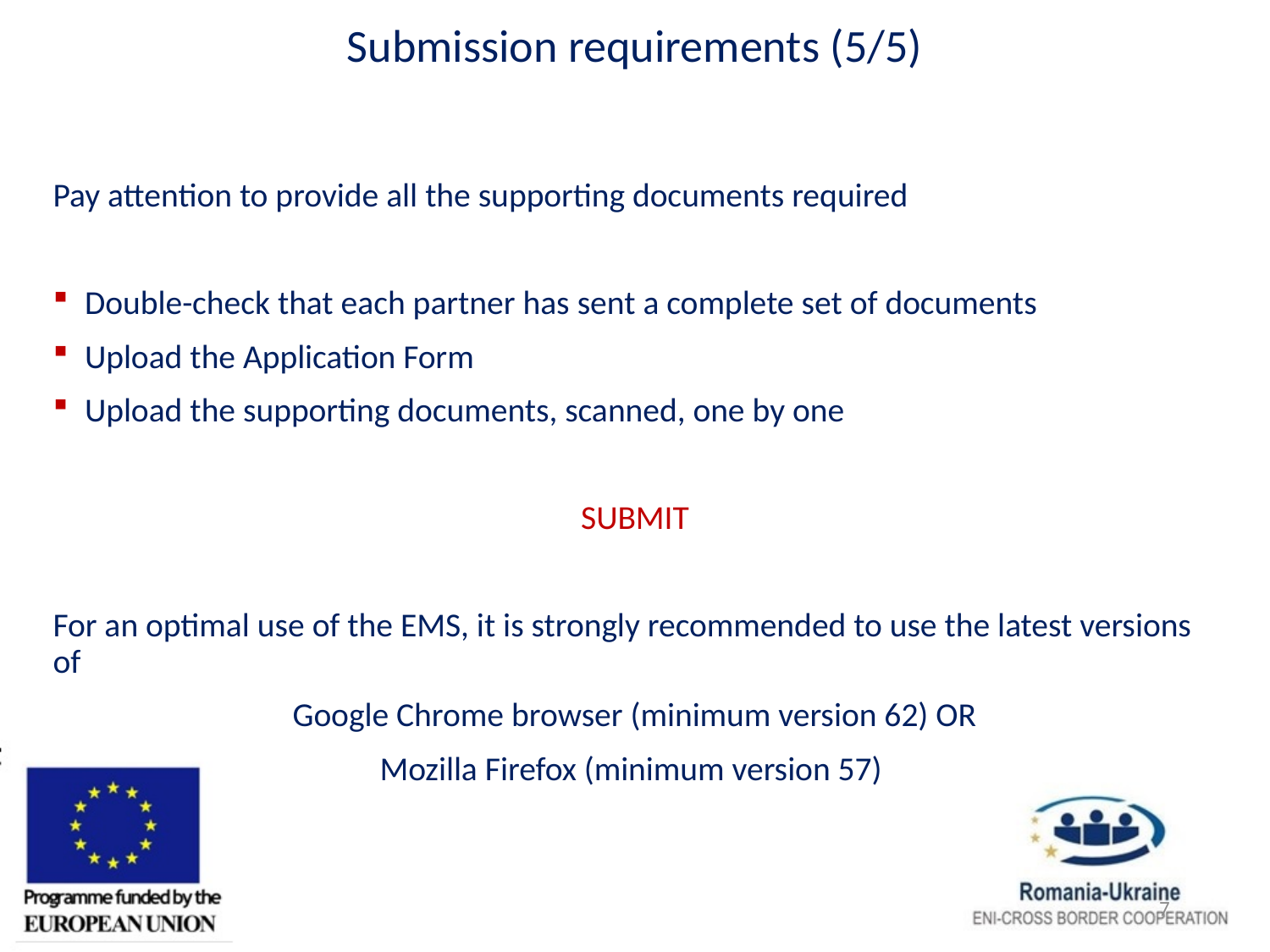

# Submission requirements (5/5)
Pay attention to provide all the supporting documents required

Double-check that each partner has sent a complete set of documents
Upload the Application Form
Upload the supporting documents, scanned, one by one

SUBMIT

For an optimal use of the EMS, it is strongly recommended to use the latest versions of
Google Chrome browser (minimum version 62) OR
Mozilla Firefox (minimum version 57)

7